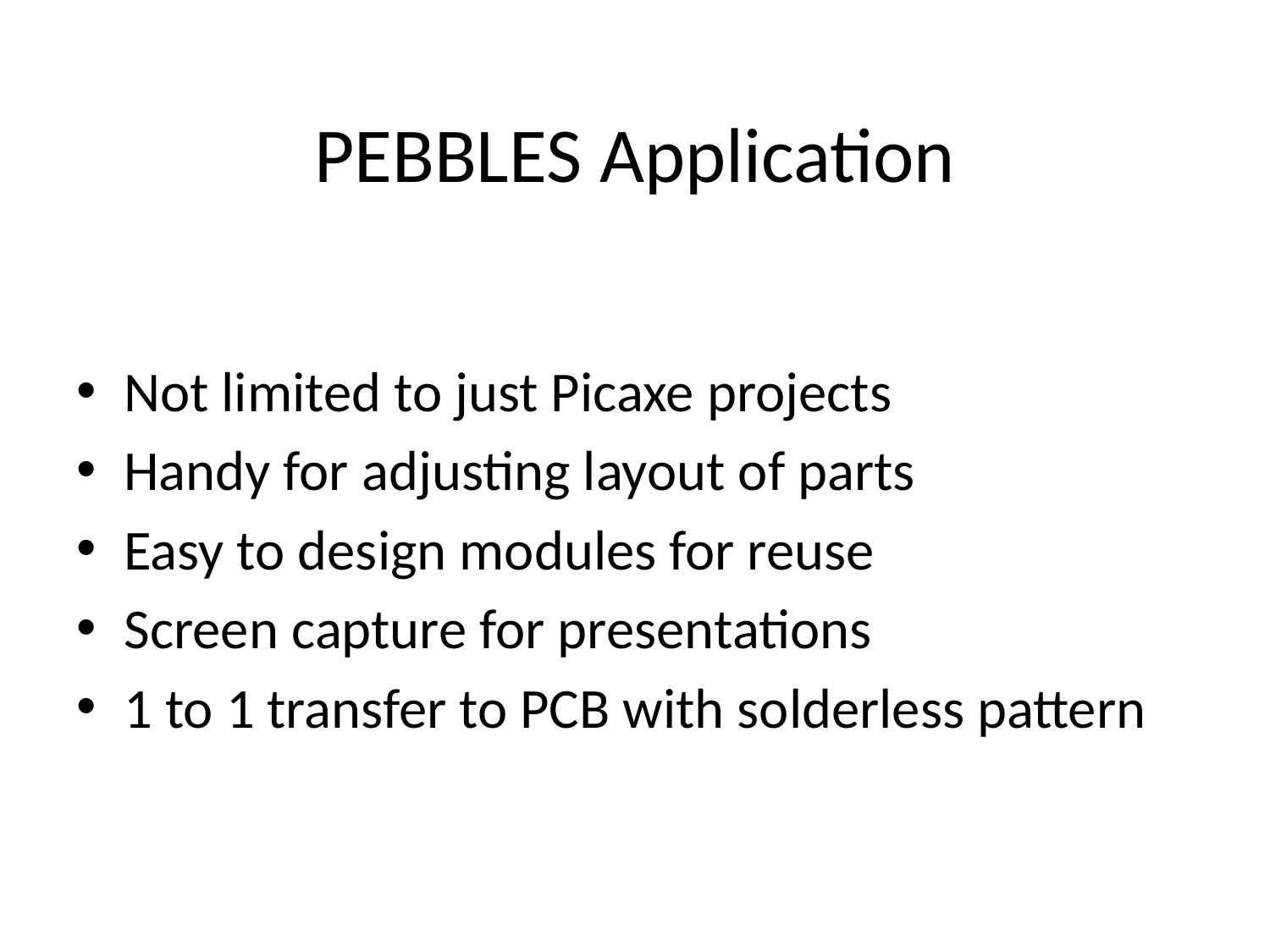

# PEBBLES Application
Not limited to just Picaxe projects
Handy for adjusting layout of parts
Easy to design modules for reuse
Screen capture for presentations
1 to 1 transfer to PCB with solderless pattern